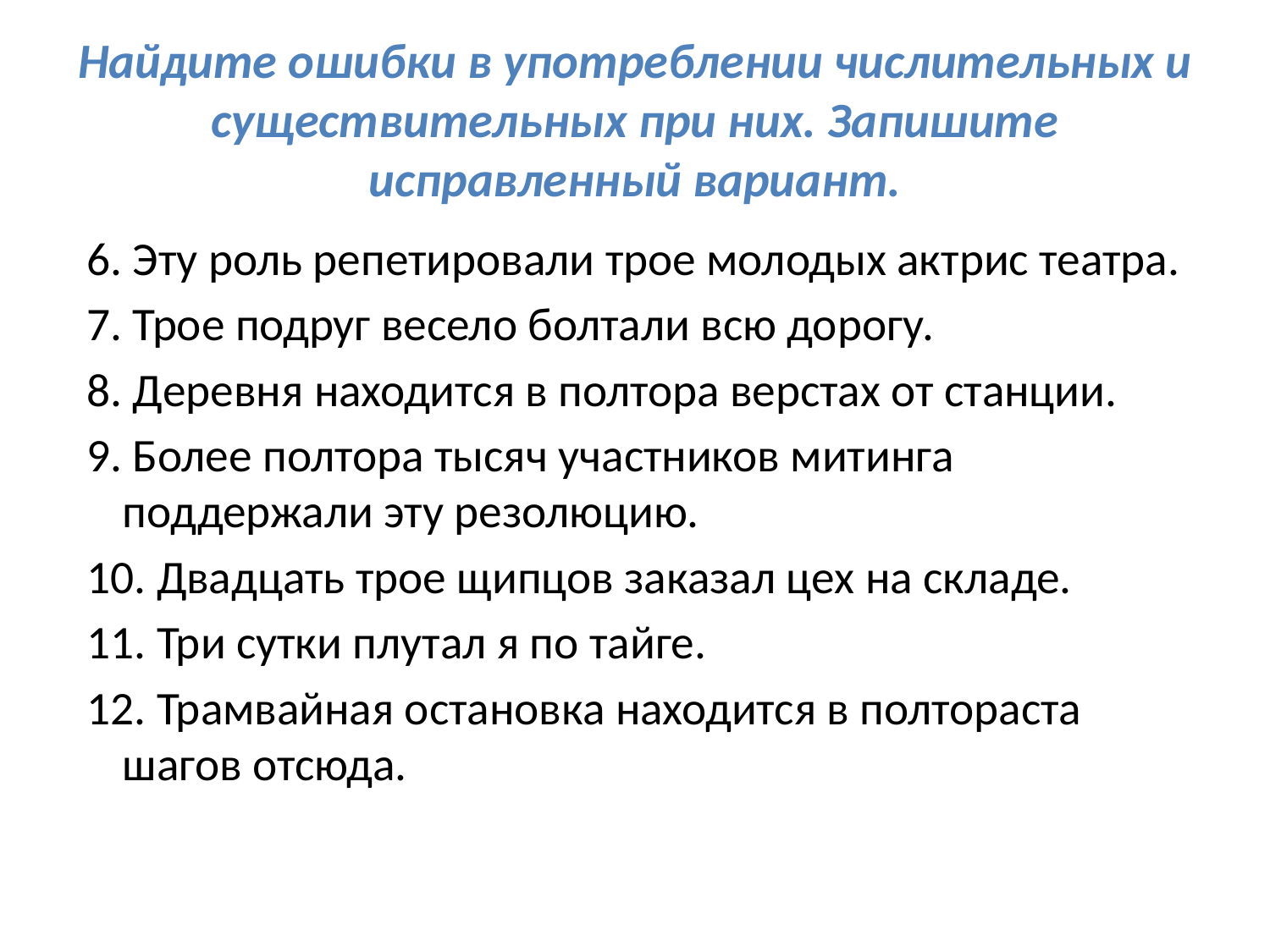

# Найдите ошибки в употреблении числительных и существительных при них. Запишите исправленный вариант.
 6. Эту роль репетировали трое молодых актрис театра.
 7. Трое подруг весело болтали всю дорогу.
 8. Деревня находится в полтора верстах от станции.
 9. Более полтора тысяч участников митинга поддержали эту резолюцию.
 10. Двадцать трое щипцов заказал цех на складе.
 11. Три сутки плутал я по тайге.
 12. Трамвайная остановка находится в полтораста шагов отсюда.